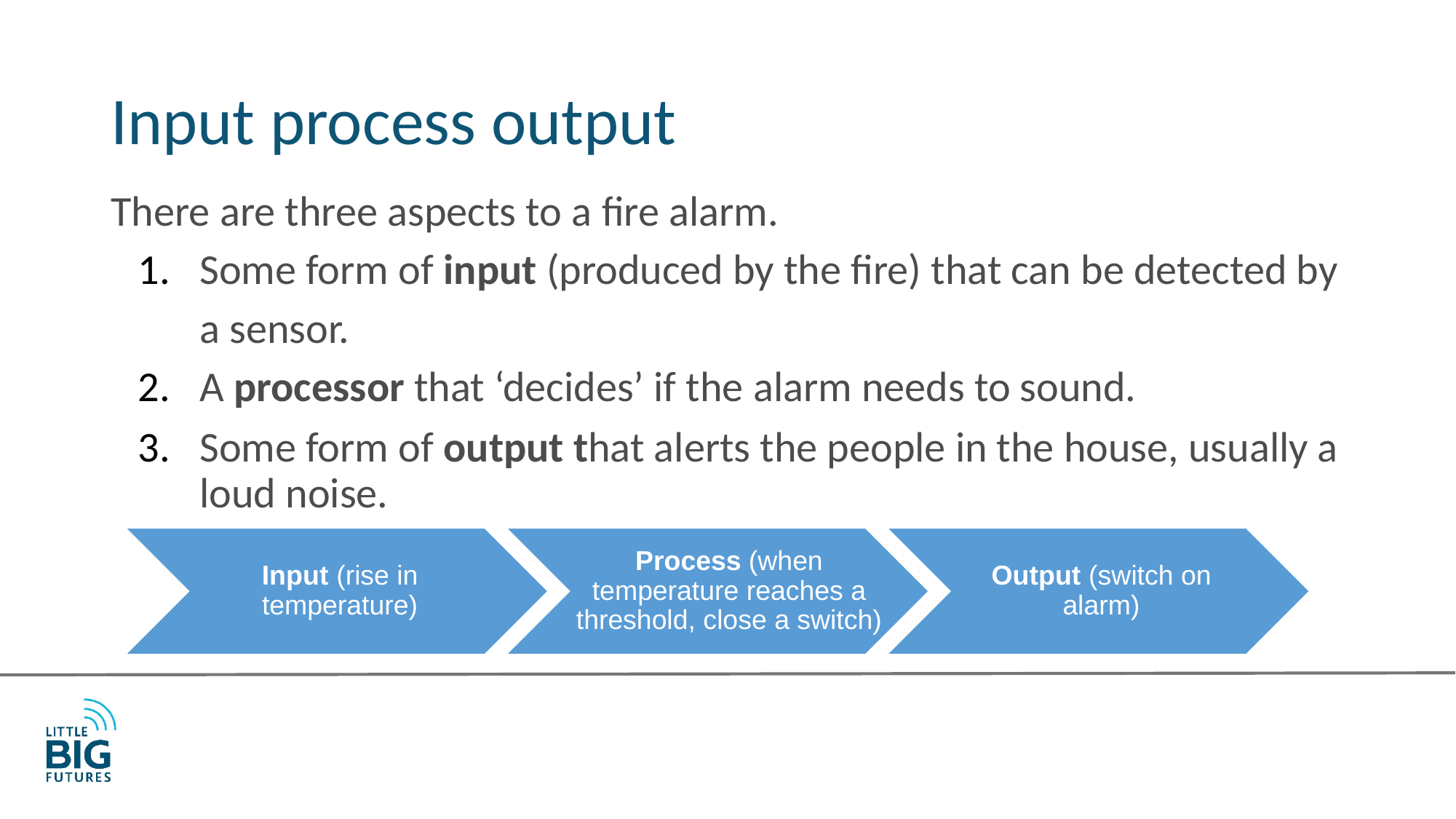

# Input process output
There are three aspects to a fire alarm.
Some form of input (produced by the fire) that can be detected by a sensor.
A processor that ‘decides’ if the alarm needs to sound.
Some form of output that alerts the people in the house, usually a loud noise.
Process (when temperature reaches a threshold, close a switch)

Input (rise in temperature)

Output (switch on alarm)